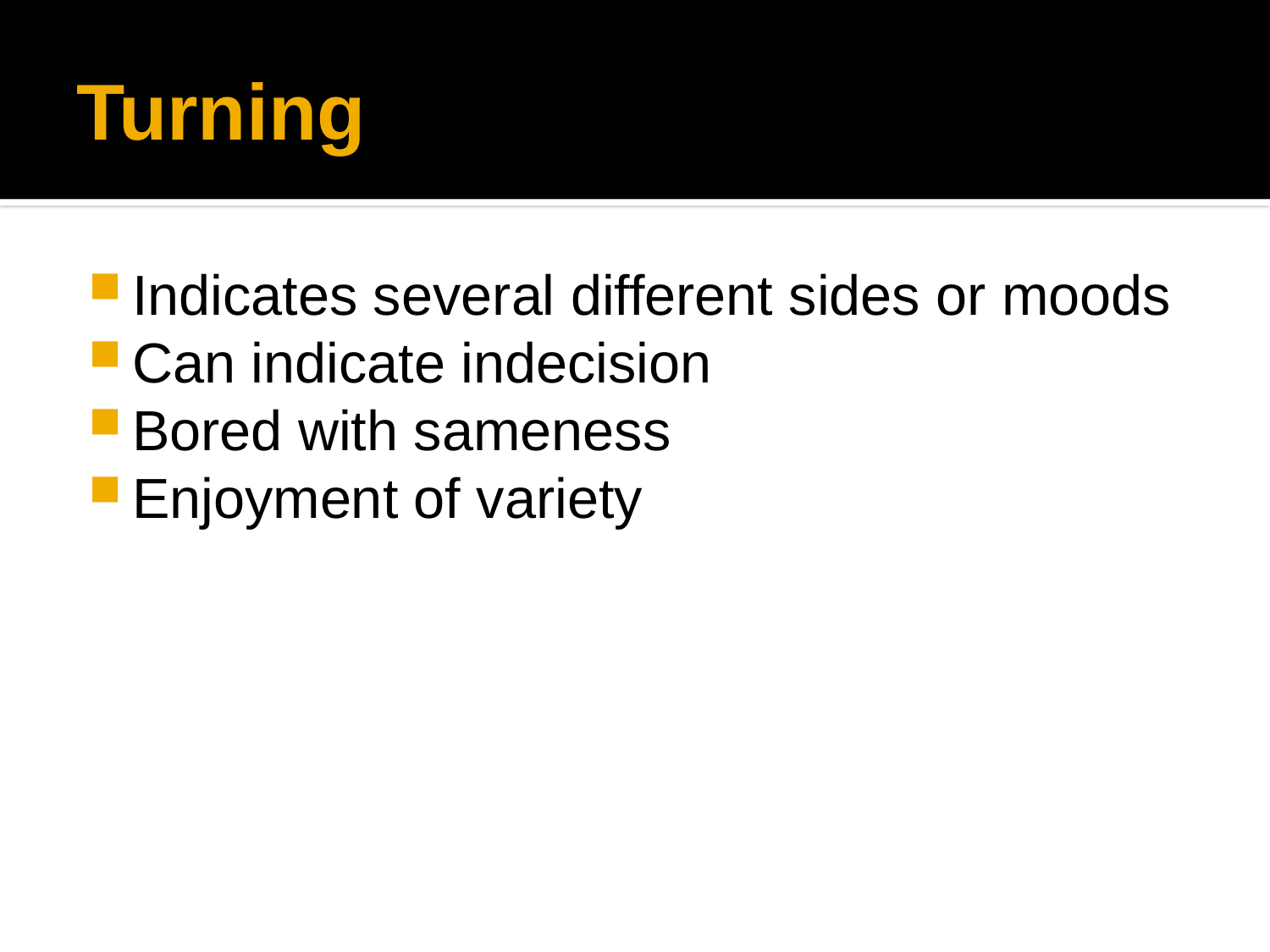

# Turning
Indicates several different sides or moods
Can indicate indecision
Bored with sameness
Enjoyment of variety